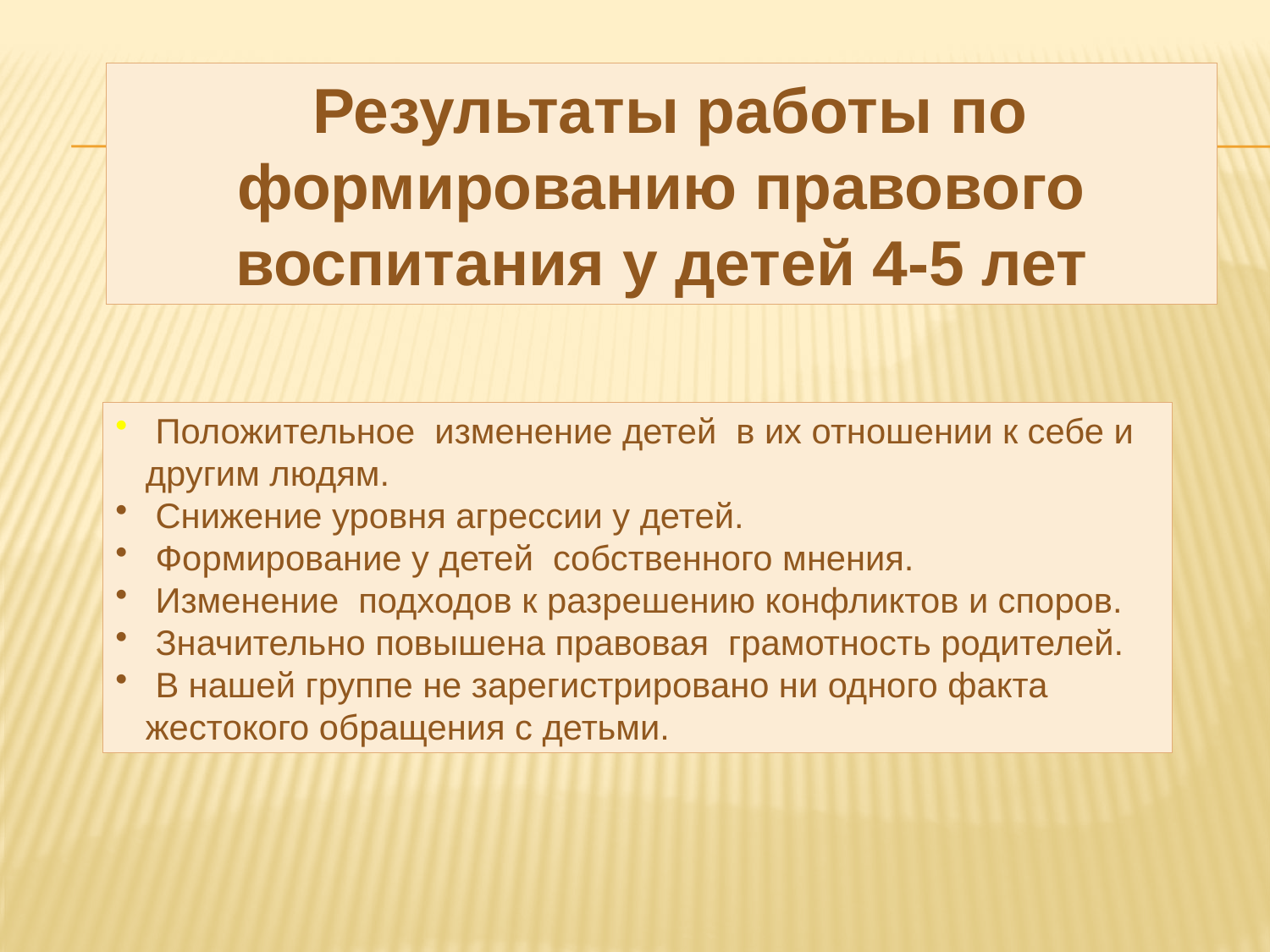

Результаты работы по формированию правового воспитания у детей 4-5 лет
 Положительное  изменение детей  в их отношении к себе и другим людям.
 Снижение уровня агрессии у детей.
 Формирование у детей  собственного мнения.
 Изменение  подходов к разрешению конфликтов и споров.
 Значительно повышена правовая  грамотность родителей.
 В нашей группе не зарегистрировано ни одного факта жестокого обращения с детьми.